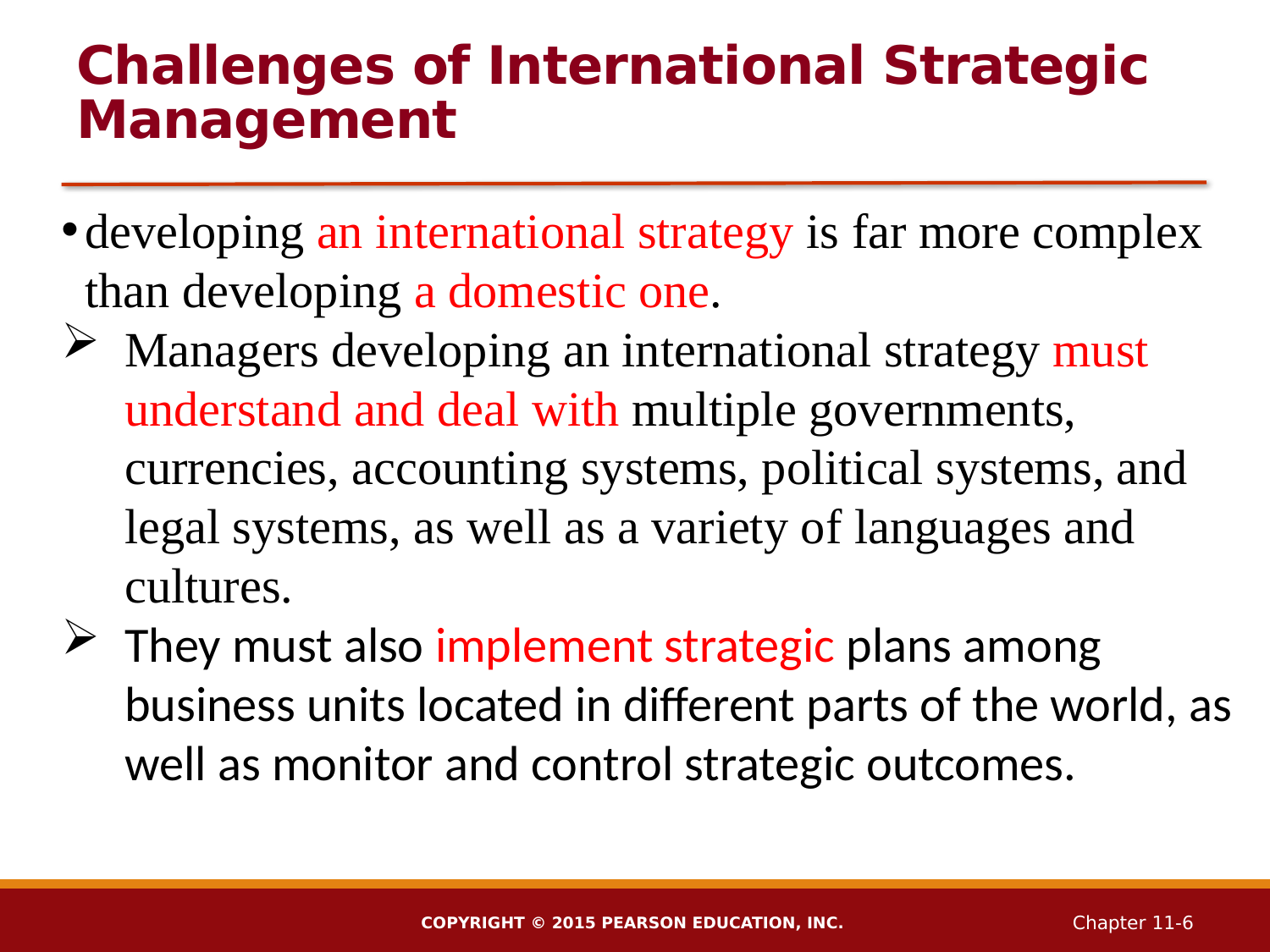

# Challenges of International Strategic Management
developing an international strategy is far more complex than developing a domestic one.
Managers developing an international strategy must understand and deal with multiple governments, currencies, accounting systems, political systems, and legal systems, as well as a variety of languages and cultures.
They must also implement strategic plans among business units located in different parts of the world, as well as monitor and control strategic outcomes.

Copyright © 2015 Pearson Education, Inc.
 Chapter 11-6